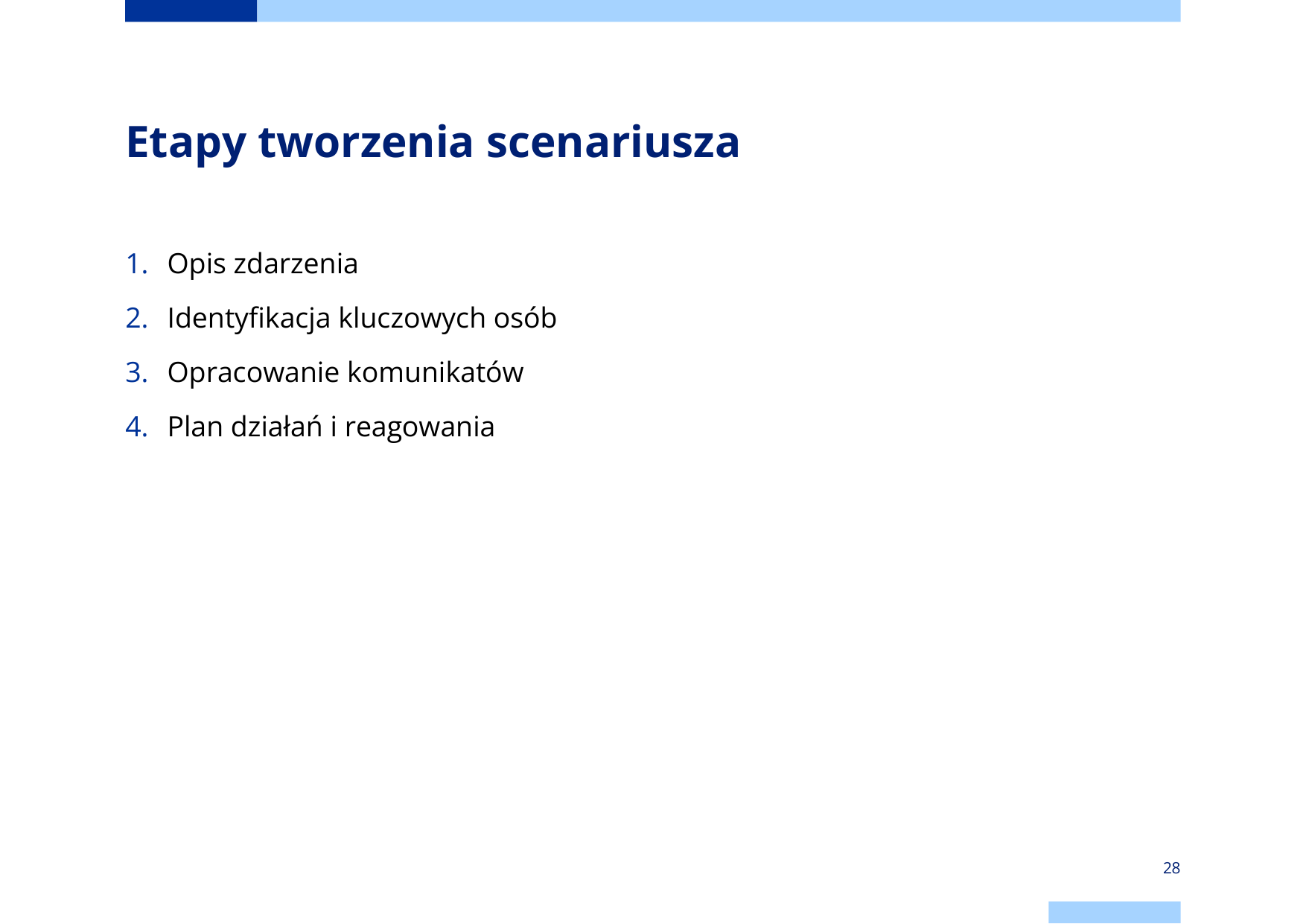

# Etapy tworzenia scenariusza
Opis zdarzenia
Identyfikacja kluczowych osób
Opracowanie komunikatów
Plan działań i reagowania
28